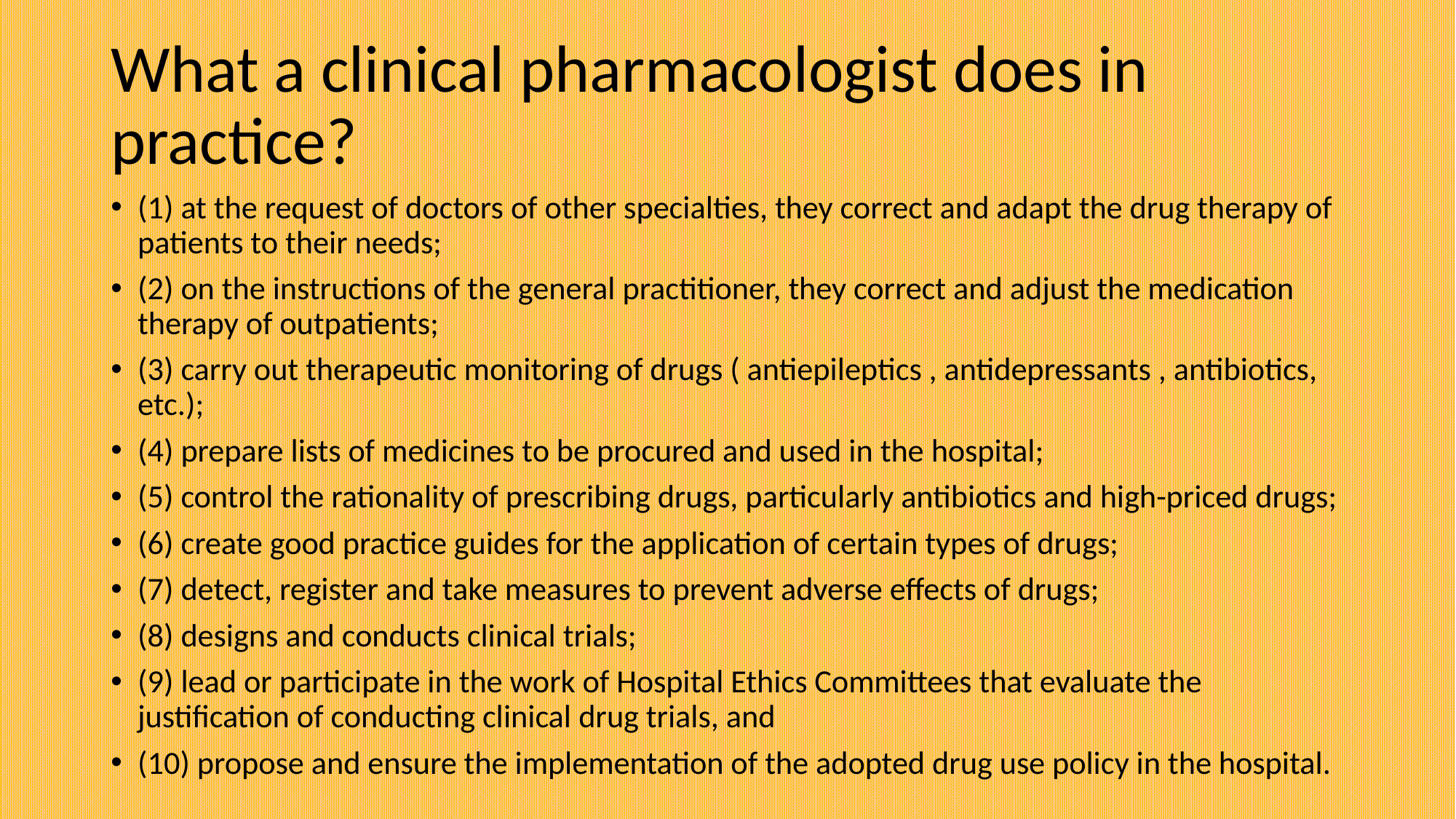

# What a clinical pharmacologist does in practice?
(1) at the request of doctors of other specialties, they correct and adapt the drug therapy of patients to their needs;
(2) on the instructions of the general practitioner, they correct and adjust the medication therapy of outpatients;
(3) carry out therapeutic monitoring of drugs ( antiepileptics , antidepressants , antibiotics, etc.);
(4) prepare lists of medicines to be procured and used in the hospital;
(5) control the rationality of prescribing drugs, particularly antibiotics and high-priced drugs;
(6) create good practice guides for the application of certain types of drugs;
(7) detect, register and take measures to prevent adverse effects of drugs;
(8) designs and conducts clinical trials;
(9) lead or participate in the work of Hospital Ethics Committees that evaluate the justification of conducting clinical drug trials, and
(10) propose and ensure the implementation of the adopted drug use policy in the hospital.